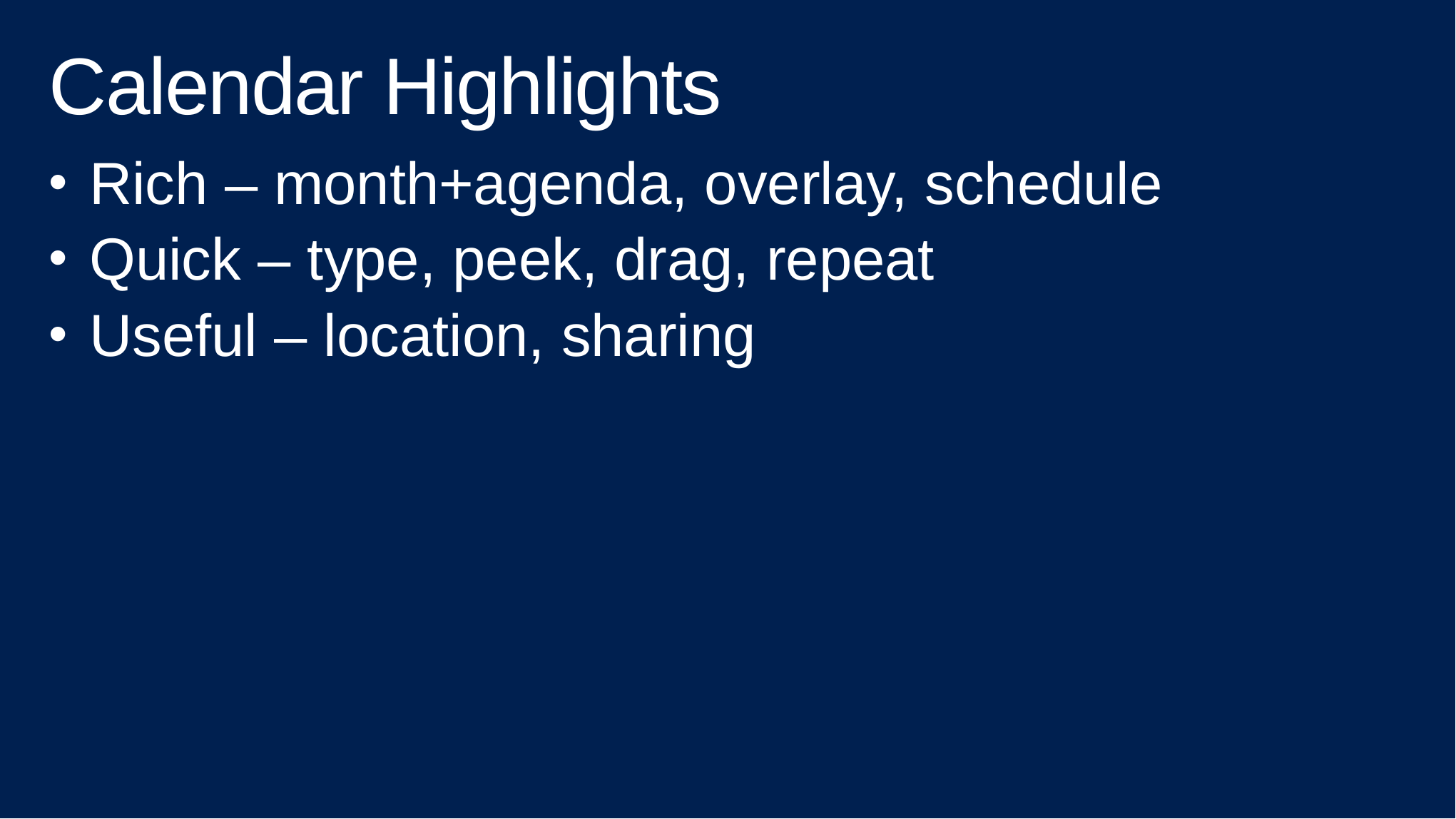

# Calendar Highlights
Rich – month+agenda, overlay, schedule
Quick – type, peek, drag, repeat
Useful – location, sharing